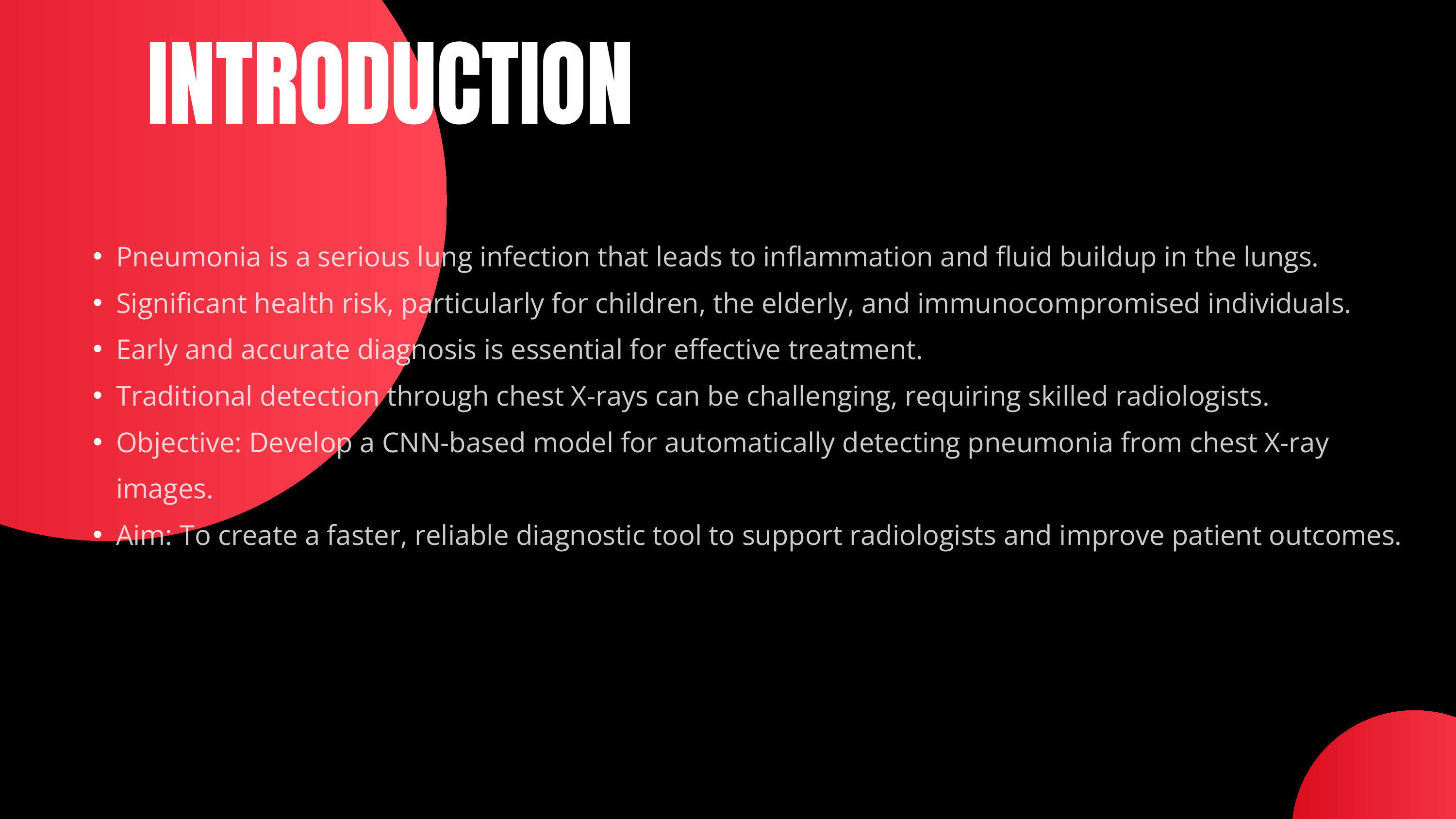

INTRODUCTION
Pneumonia is a serious lung infection that leads to inflammation and fluid buildup in the lungs.
Significant health risk, particularly for children, the elderly, and immunocompromised individuals.
Early and accurate diagnosis is essential for effective treatment.
Traditional detection through chest X-rays can be challenging, requiring skilled radiologists.
Objective: Develop a CNN-based model for automatically detecting pneumonia from chest X-ray images.
Aim: To create a faster, reliable diagnostic tool to support radiologists and improve patient outcomes.